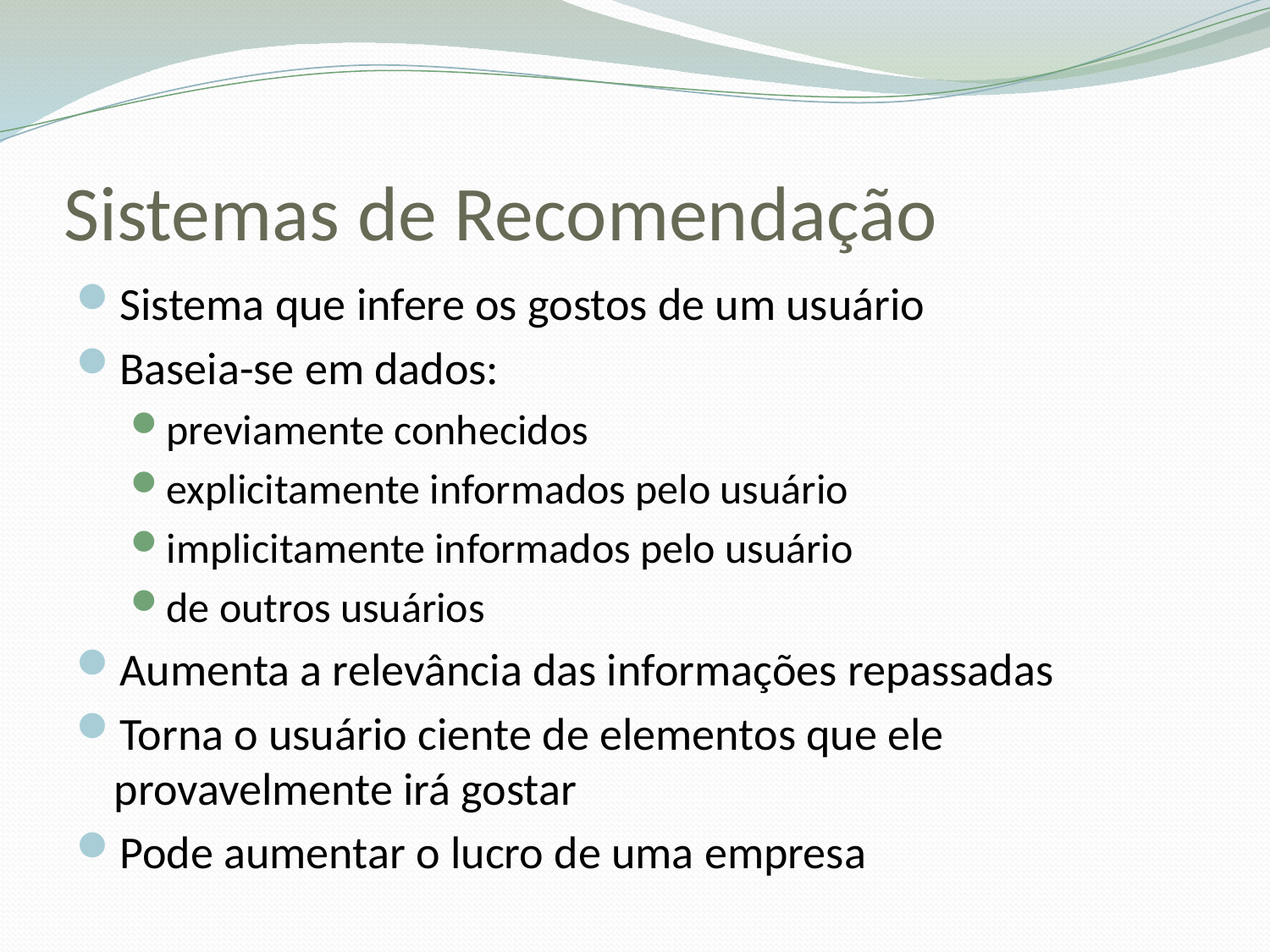

# Sistemas de Recomendação
Sistema que infere os gostos de um usuário
Baseia-se em dados:
previamente conhecidos
explicitamente informados pelo usuário
implicitamente informados pelo usuário
de outros usuários
Aumenta a relevância das informações repassadas
Torna o usuário ciente de elementos que ele provavelmente irá gostar
Pode aumentar o lucro de uma empresa